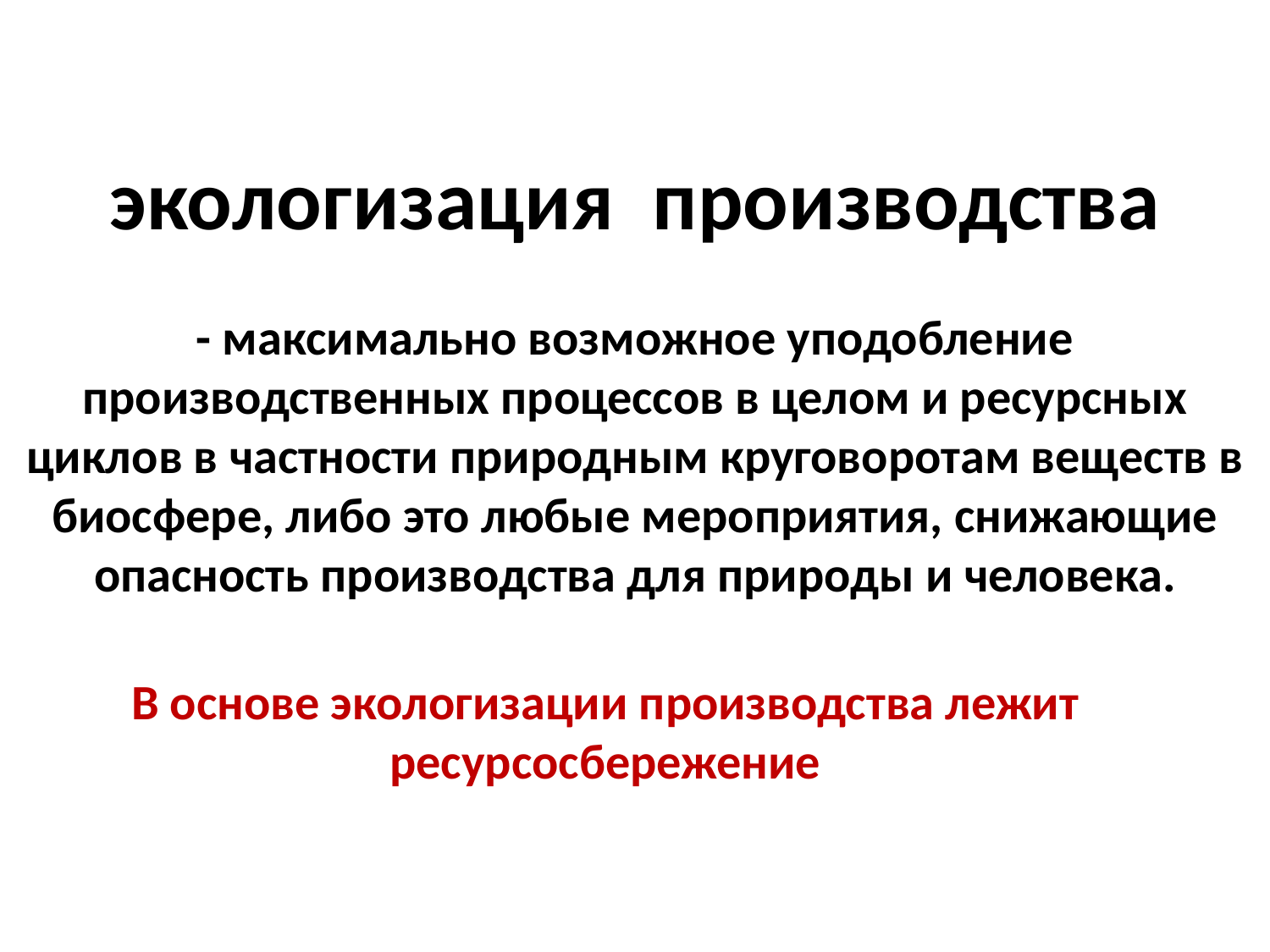

экологизация  производства

- максимально возможное уподобление производственных процессов в целом и ресурсных циклов в частности природным круговоротам веществ в биосфере, либо это любые мероприятия, снижающие опасность производства для природы и человека.

В основе экологизации производства лежит ресурсосбережение